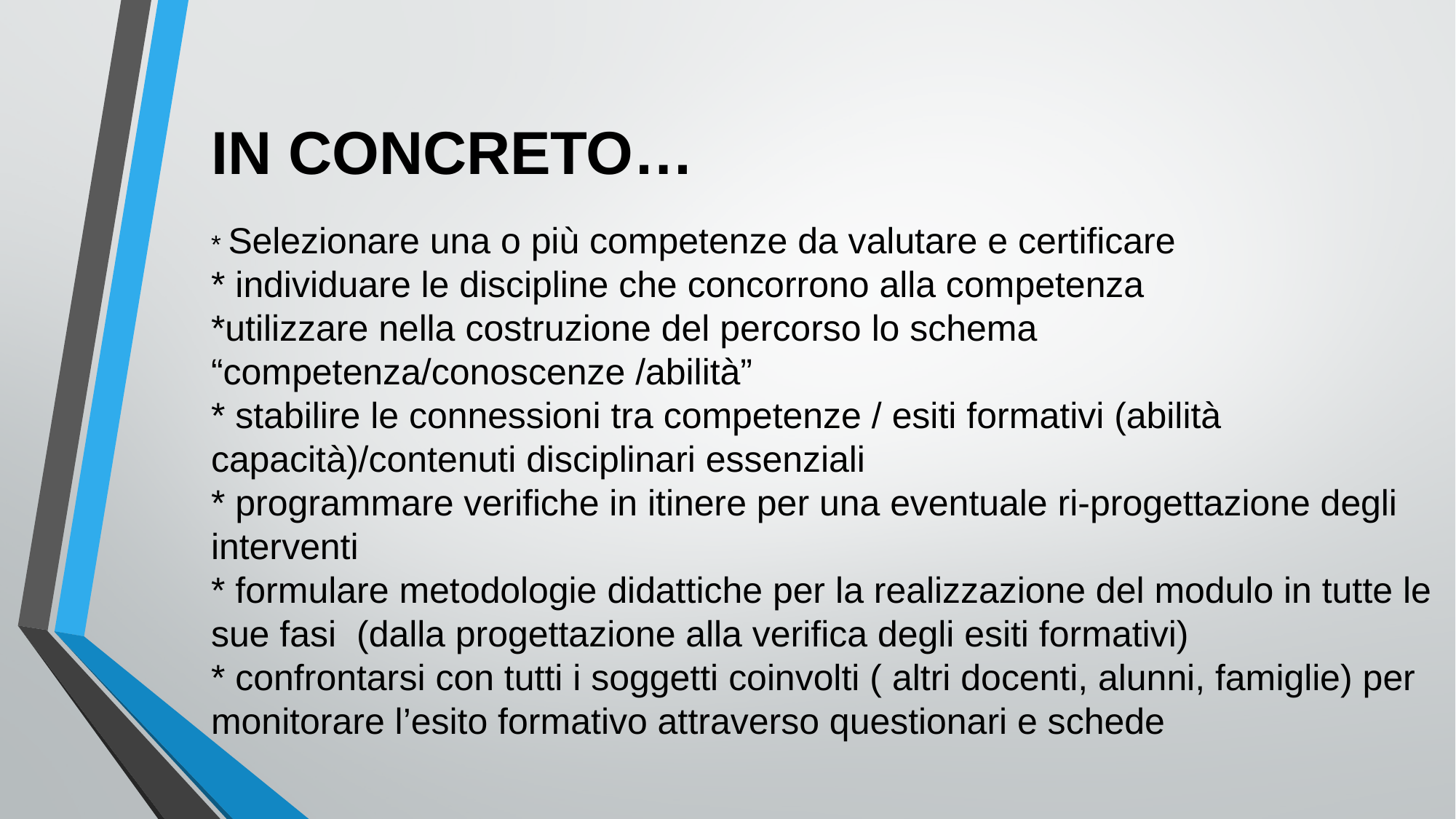

# IN CONCRETO… * Selezionare una o più competenze da valutare e certificare * individuare le discipline che concorrono alla competenza *utilizzare nella costruzione del percorso lo schema “competenza/conoscenze /abilità” * stabilire le connessioni tra competenze / esiti formativi (abilità capacità)/contenuti disciplinari essenziali * programmare verifiche in itinere per una eventuale ri-progettazione degli interventi * formulare metodologie didattiche per la realizzazione del modulo in tutte le sue fasi  (dalla progettazione alla verifica degli esiti formativi) * confrontarsi con tutti i soggetti coinvolti ( altri docenti, alunni, famiglie) per monitorare l’esito formativo attraverso questionari e schede